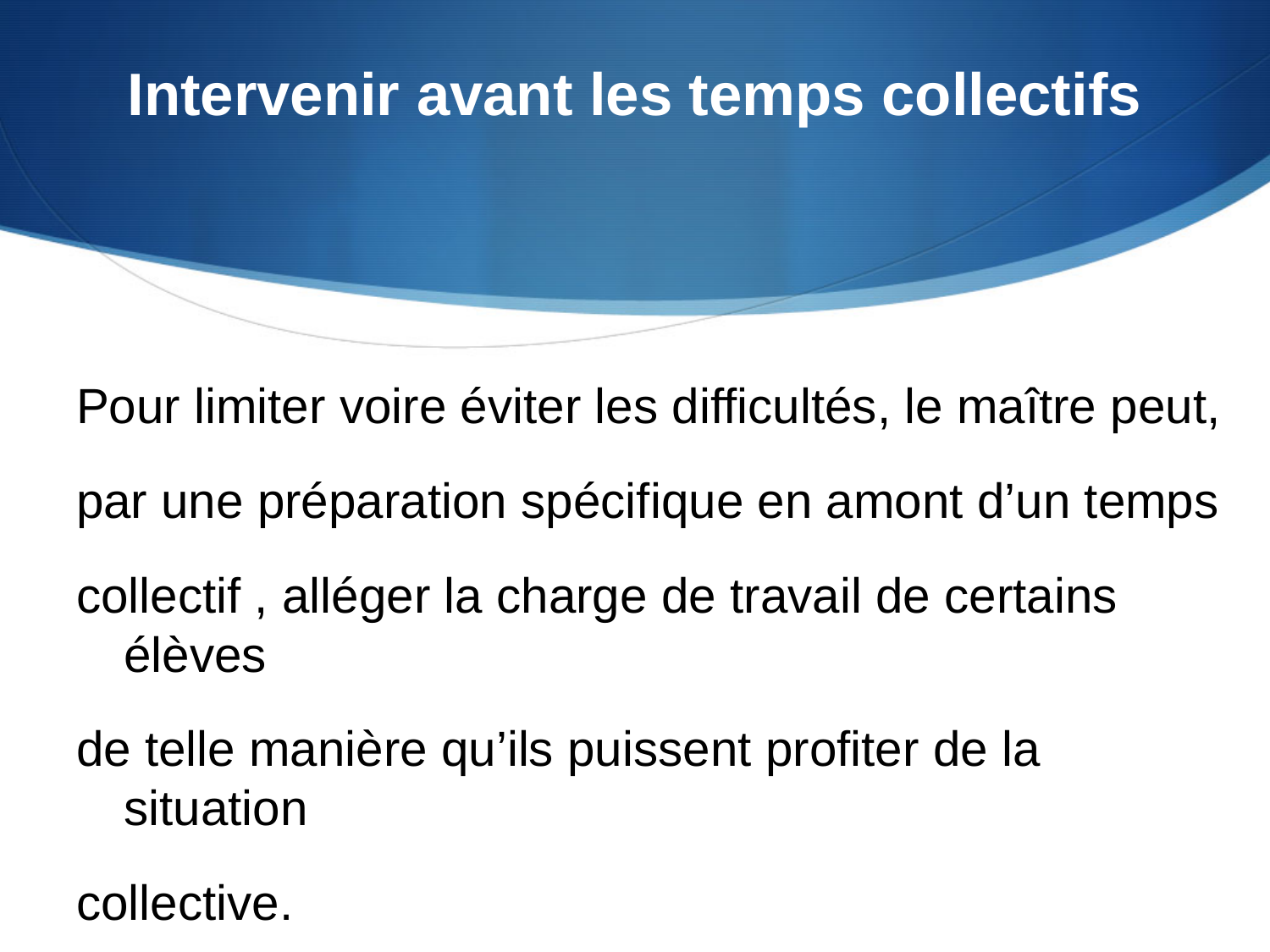

# Intervenir avant les temps collectifs
Pour limiter voire éviter les difficultés, le maître peut,
par une préparation spécifique en amont d’un temps
collectif , alléger la charge de travail de certains élèves
de telle manière qu’ils puissent profiter de la situation
collective.